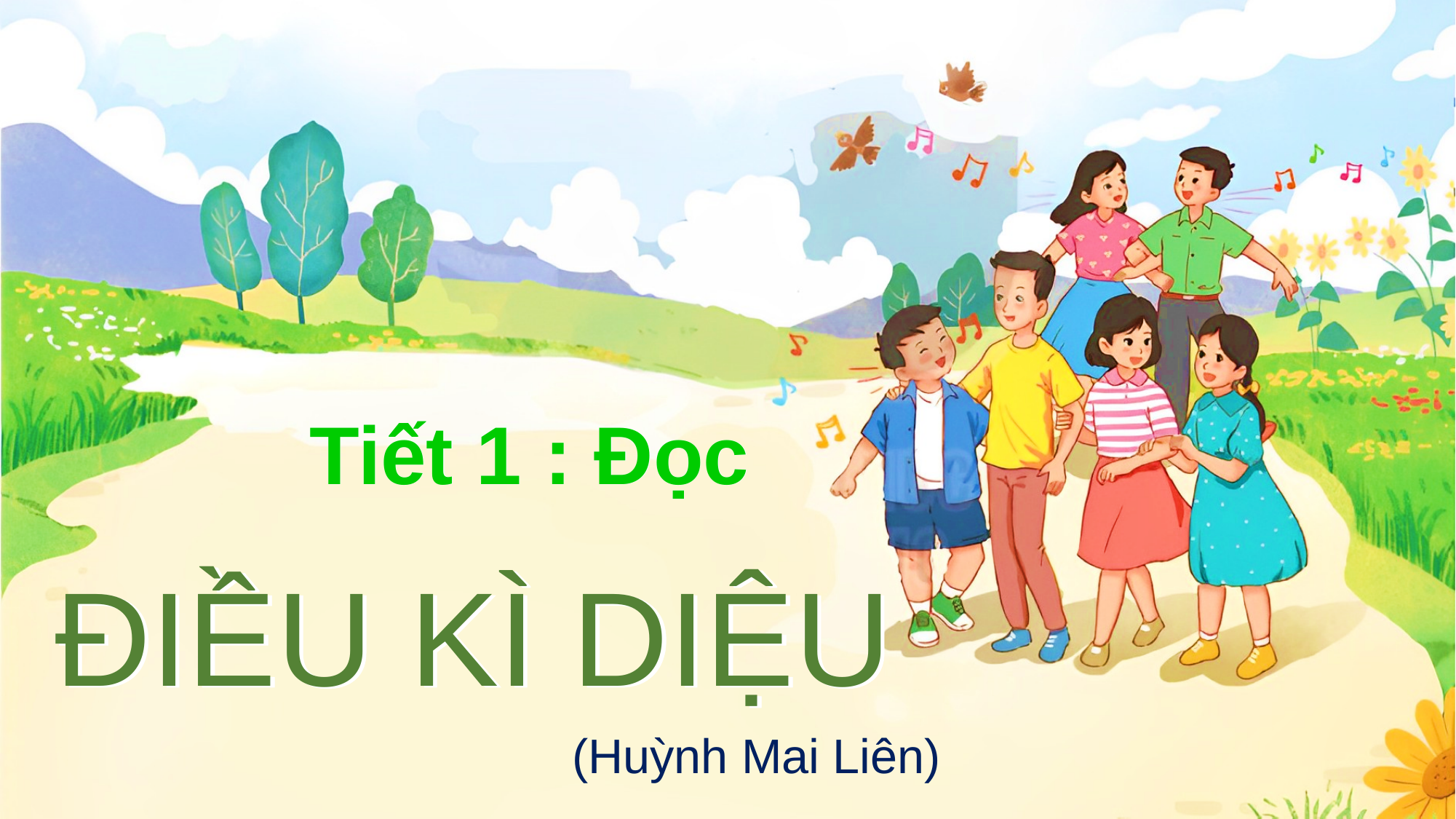

Tiết 1 : Đọc
Tiết 1 : Đọc
ĐIỀU KÌ DIỆU
ĐIỀU KÌ DIỆU
(Huỳnh Mai Liên)